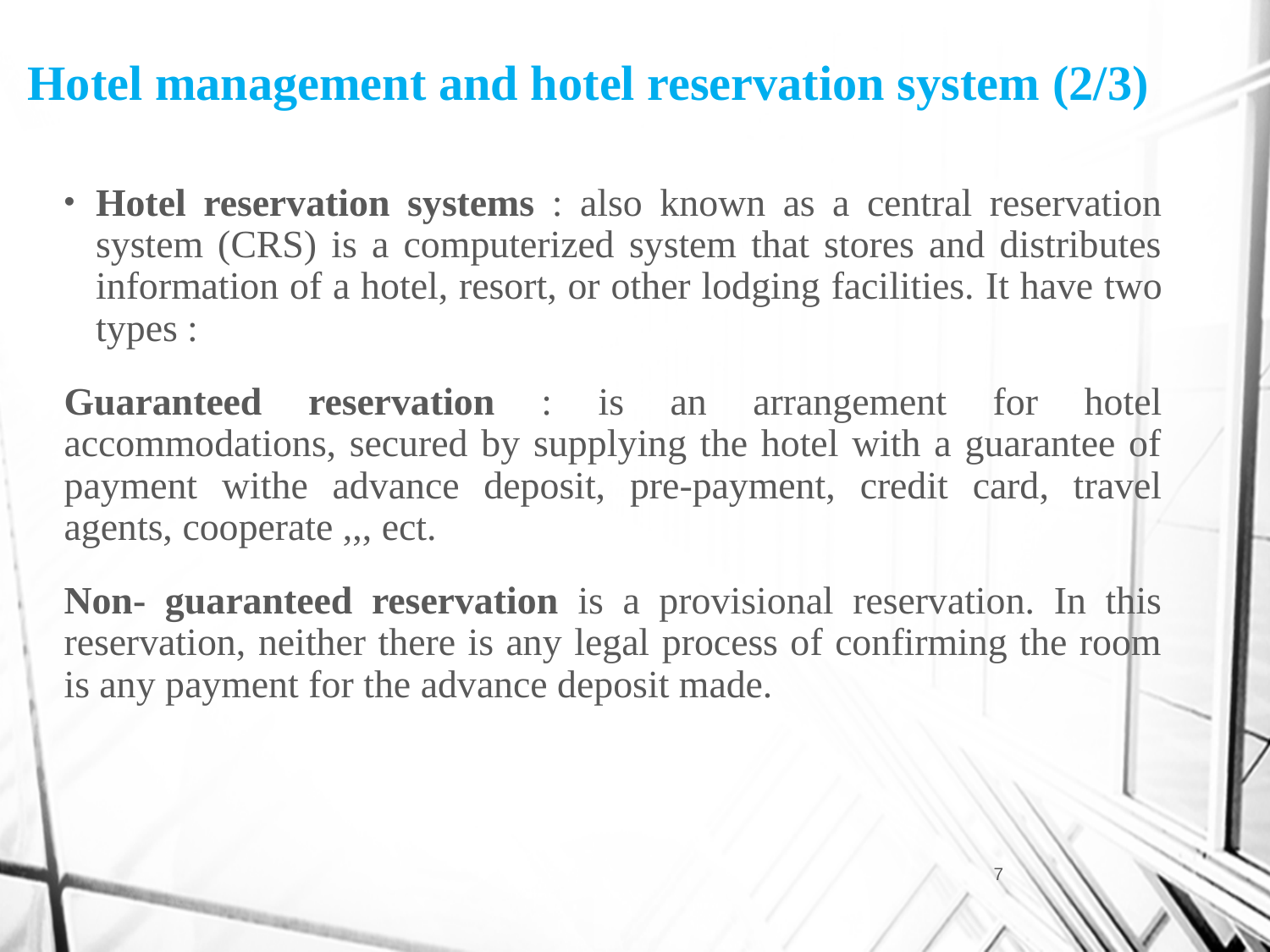

# Hotel management and hotel reservation system (2/3)
Hotel reservation systems : also known as a central reservation system (CRS) is a computerized system that stores and distributes information of a hotel, resort, or other lodging facilities. It have two types :
Guaranteed reservation : is an arrangement for hotel accommodations, secured by supplying the hotel with a guarantee of payment withe advance deposit, pre-payment, credit card, travel agents, cooperate ,,, ect.
Non- guaranteed reservation is a provisional reservation. In this reservation, neither there is any legal process of confirming the room is any payment for the advance deposit made.

7